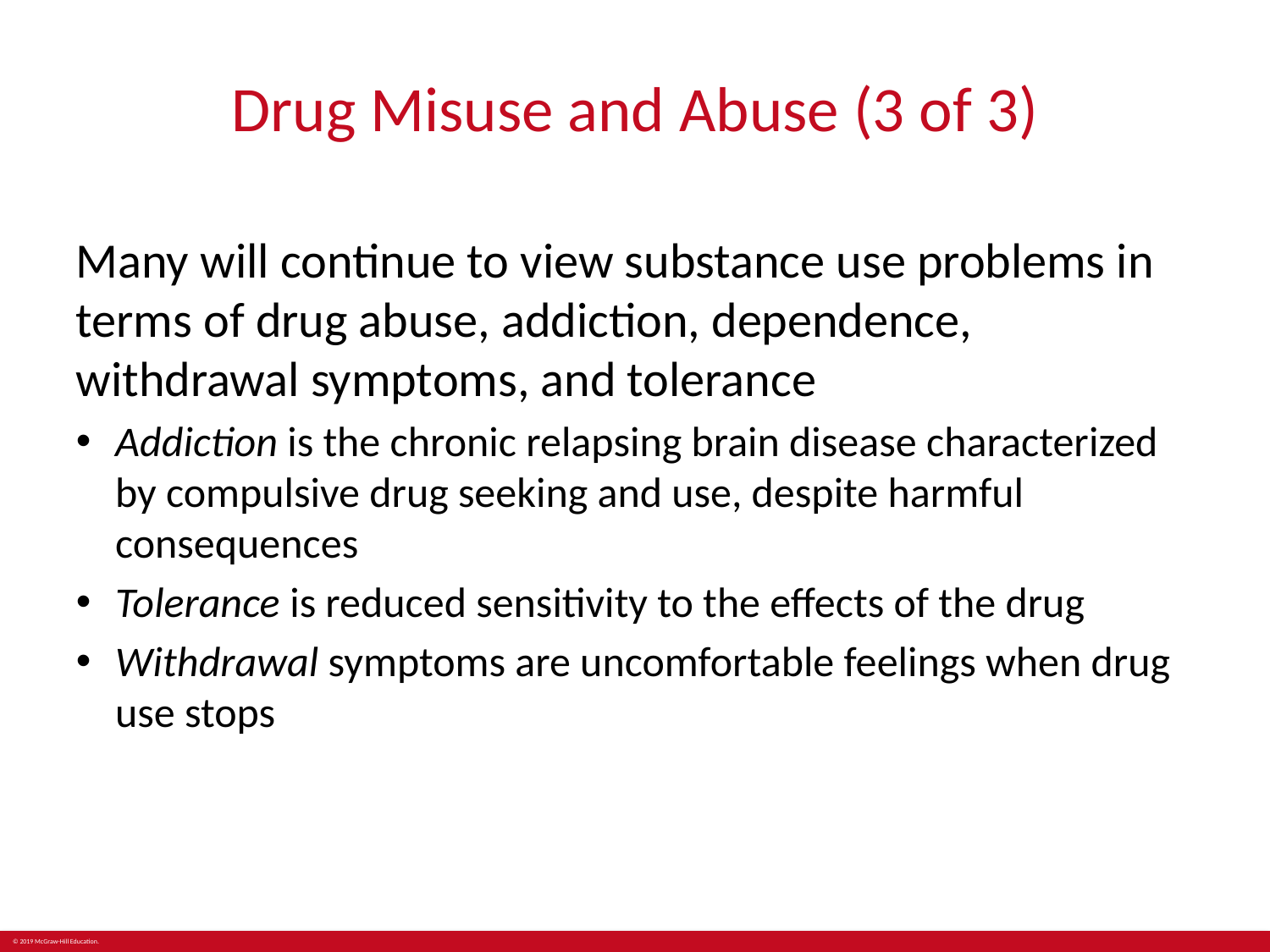

# Drug Misuse and Abuse (3 of 3)
Many will continue to view substance use problems in terms of drug abuse, addiction, dependence, withdrawal symptoms, and tolerance
Addiction is the chronic relapsing brain disease characterized by compulsive drug seeking and use, despite harmful consequences
Tolerance is reduced sensitivity to the effects of the drug
Withdrawal symptoms are uncomfortable feelings when drug use stops